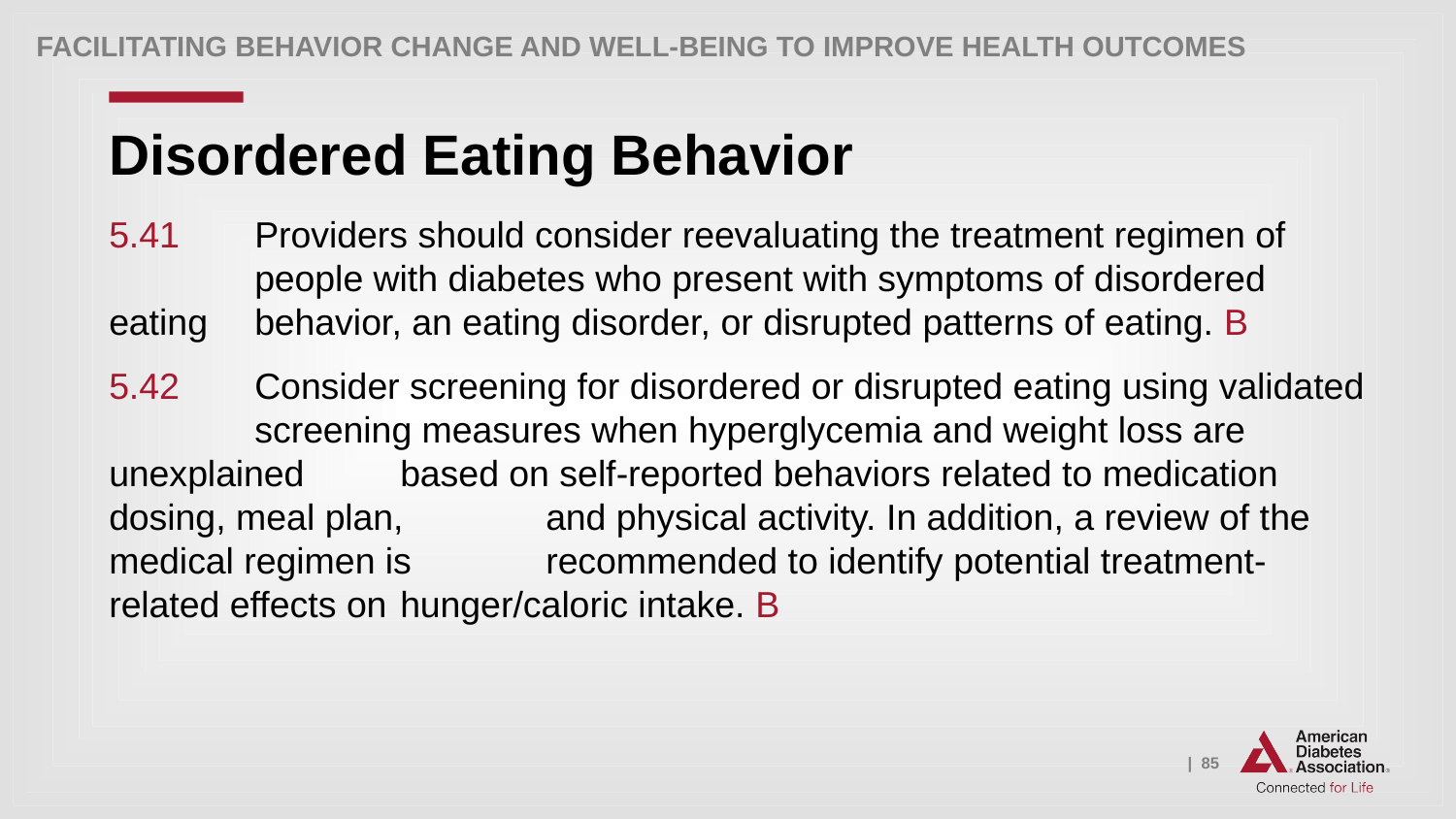

Facilitating Behavior Change and Well-being to Improve Health Outcomes
# Disordered Eating Behavior
5.41 	Providers should consider reevaluating the treatment regimen of 	people with diabetes who present with symptoms of disordered eating 	behavior, an eating disorder, or disrupted patterns of eating. B
5.42 	Consider screening for disordered or disrupted eating using validated 	screening measures when hyperglycemia and weight loss are unexplained 	based on self-reported behaviors related to medication dosing, meal plan, 	and physical activity. In addition, a review of the medical regimen is 	recommended to identify potential treatment-related effects on 	hunger/caloric intake. B